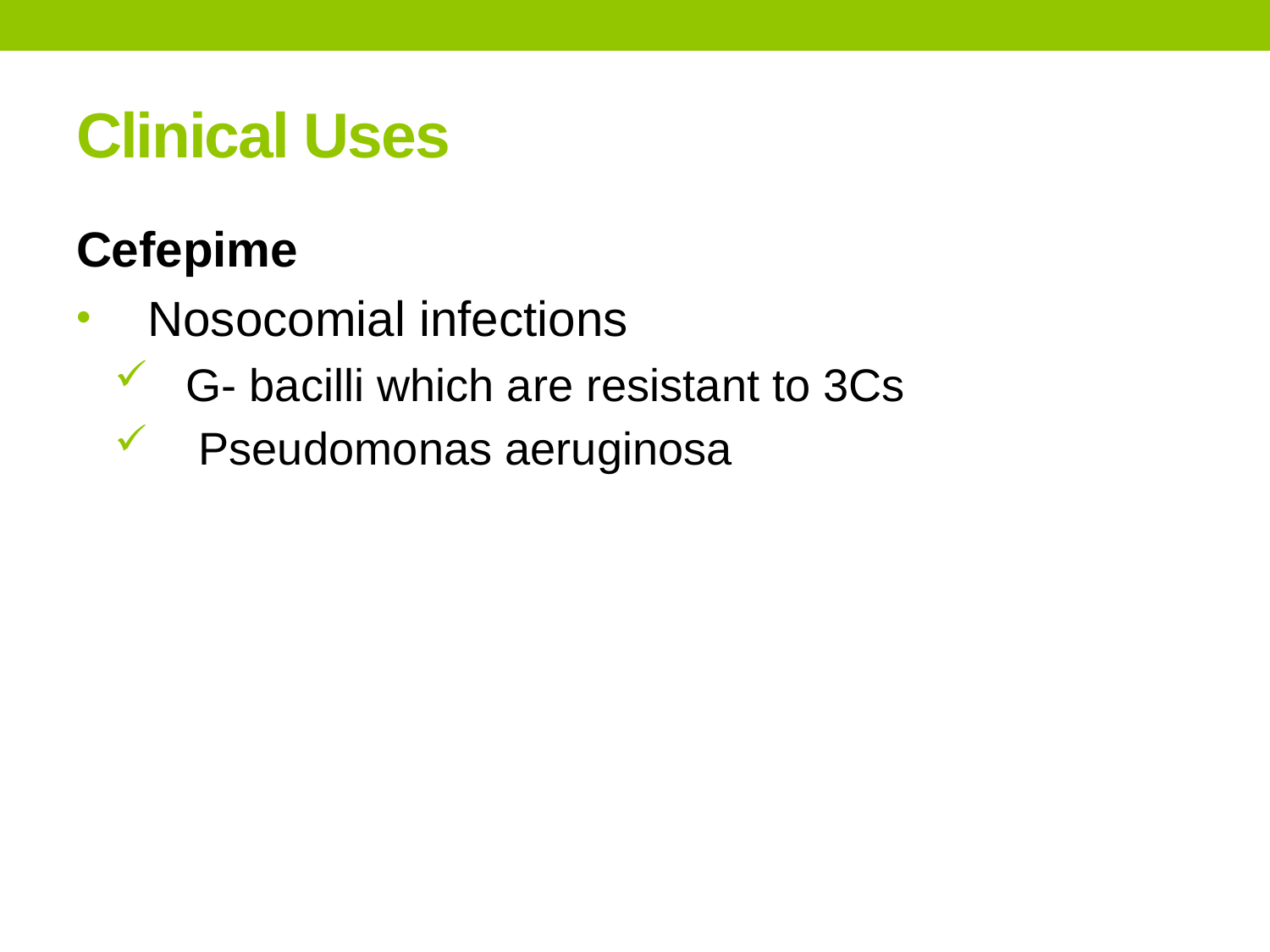

# Clinical Uses
Cefepime
Nosocomial infections
G- bacilli which are resistant to 3Cs
 Pseudomonas aeruginosa